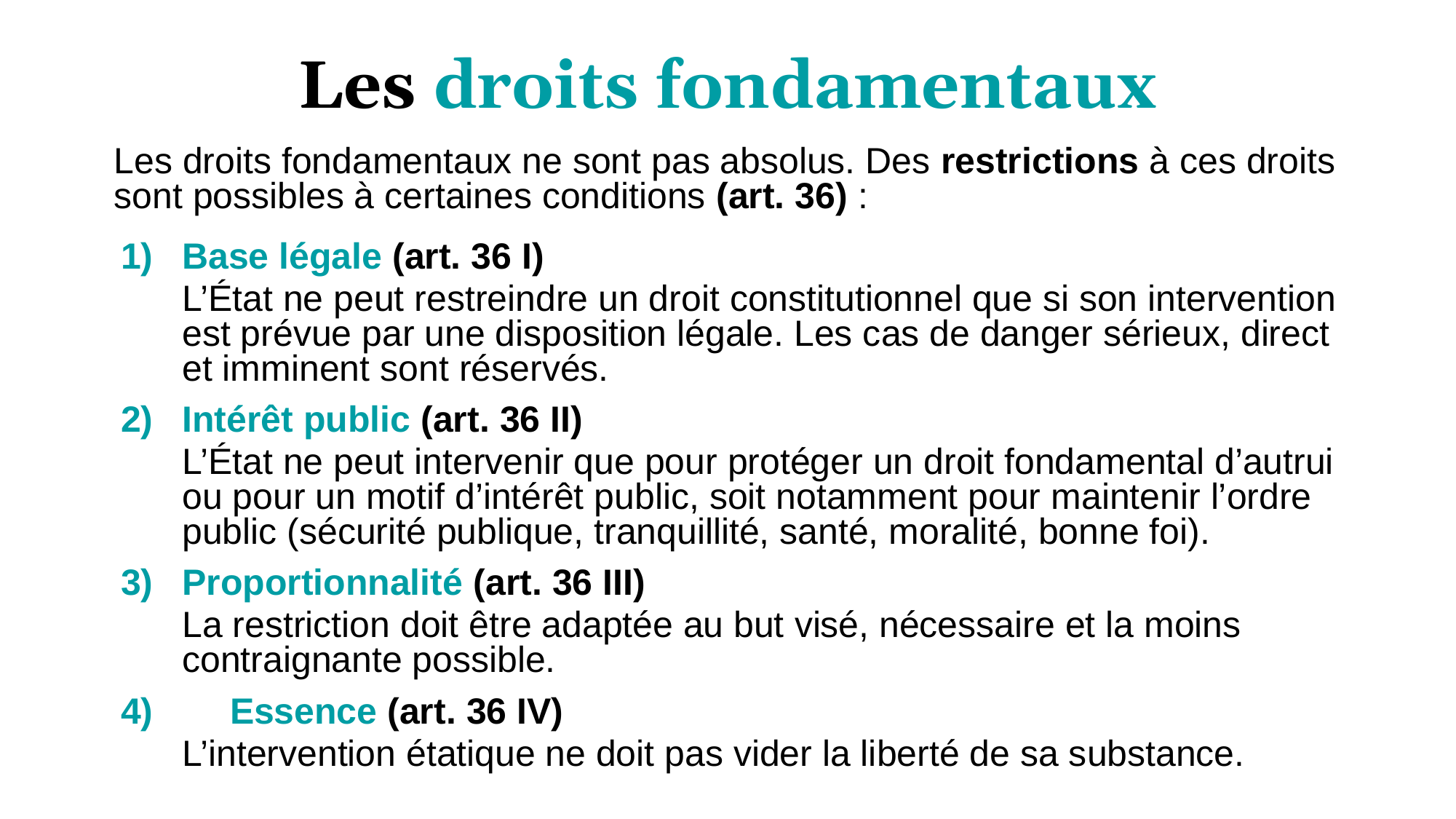

# Les droits fondamentaux
	Les droits fondamentaux ne sont pas absolus. Des restrictions à ces droits sont possibles à certaines conditions (art. 36) :
Base légale (art. 36 I)
	L’État ne peut restreindre un droit constitutionnel que si son intervention est prévue par une disposition légale. Les cas de danger sérieux, direct et imminent sont réservés.
Intérêt public (art. 36 II)
	L’État ne peut intervenir que pour protéger un droit fondamental d’autrui ou pour un motif d’intérêt public, soit notamment pour maintenir l’ordre public (sécurité publique, tranquillité, santé, moralité, bonne foi).
Proportionnalité (art. 36 III)
	La restriction doit être adaptée au but visé, nécessaire et la moins contraignante possible.
4)	Essence (art. 36 IV)
	L’intervention étatique ne doit pas vider la liberté de sa substance.